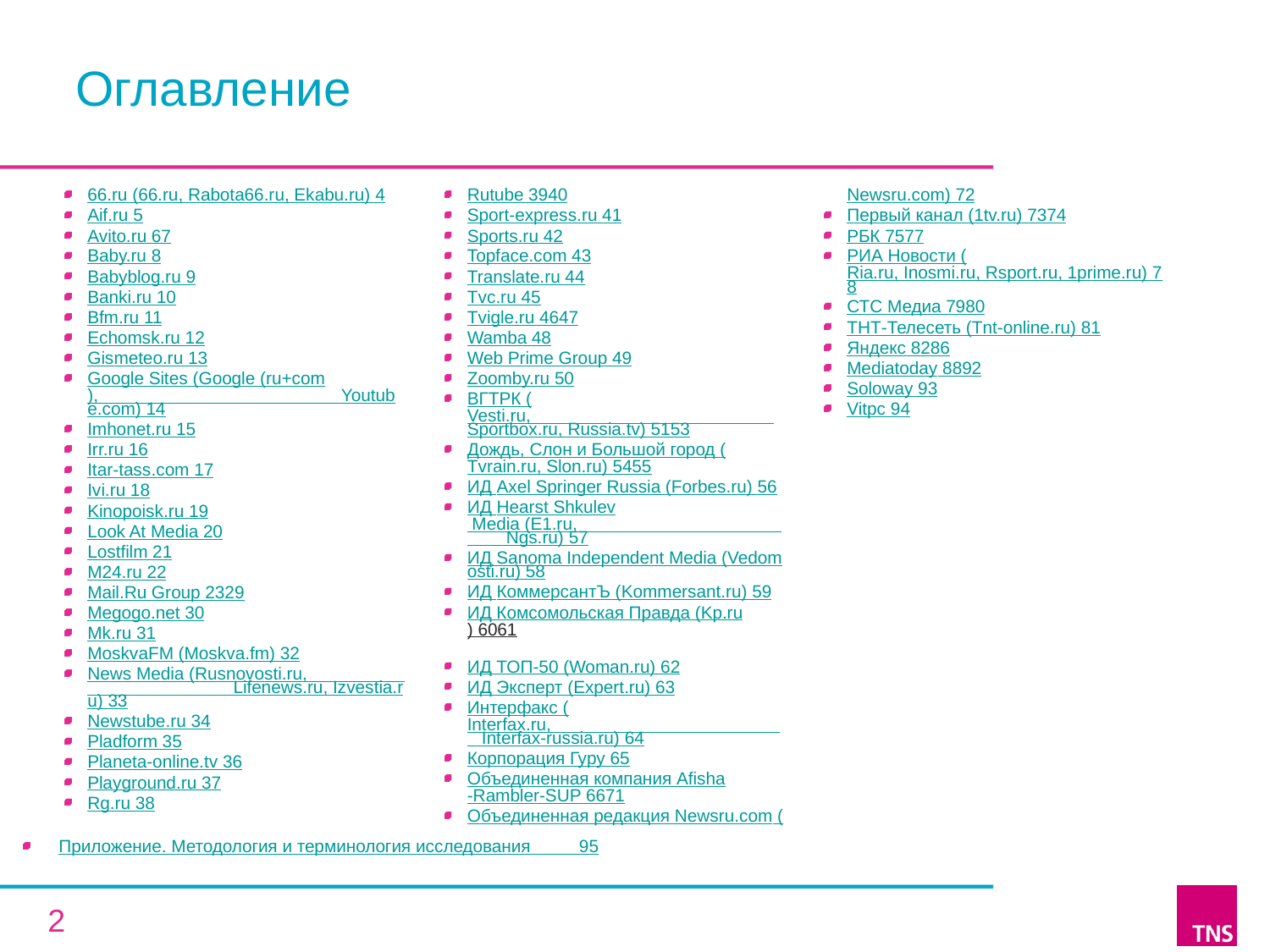

Оглавление
66.ru (66.ru, Rabota66.ru, Ekabu.ru) 	4
Aif.ru 	5
Avito.ru 	6­7
Baby.ru 	8
Babyblog.ru 	9
Banki.ru 	10
Bfm.ru 	11
Echomsk.ru 	12
Gismeteo.ru 	13
Google Sites (Google (ru+com),                                                  Youtube.com) 	14
Imhonet.ru 	15
Irr.ru 	16
Itar-tass.com 	17
Ivi.ru 	18
Kinopoisk.ru 	19
Look At Media 	20
Lostfilm 	21
M24.ru 	22
Mail.Ru Group 	23­29
Megogo.net 	30
Mk.ru 	31
MoskvaFM (Moskva.fm) 	32
News Media (Rusnovosti.ru,                                                  Lifenews.ru, Izvestia.ru) 	33
Newstube.ru 	34
Pladform 	35
Planeta-online.tv 	36
Playground.ru 	37
Rg.ru 	38
Rutube 	39­40
Sport-express.ru 	41
Sports.ru 	42
Topface.com 	43
Translate.ru 	44
Tvc.ru 	45
Tvigle.ru 	46­47
Wamba 	48
Web Prime Group 	49
Zoomby.ru 	50
ВГТРК (Vesti.ru,                                                  Sportbox.ru, Russia.tv) 	51­53
Дождь, Слон и Большой город (Tvrain.ru, Slon.ru) 	54­55
ИД Axel Springer Russia (Forbes.ru) 	56
ИД Hearst Shkulev Media (E1.ru,                                                  Ngs.ru) 	57
ИД Sanoma Independent Media (Vedomosti.ru) 	58
ИД КоммерсантЪ (Kommersant.ru) 	59
ИД Комсомольская Правда (Kp.ru) 60­61
ИД ТОП-50 (Woman.ru) 	62
ИД Эксперт (Expert.ru) 	63
Интерфакс (Interfax.ru,                                                  Interfax-russia.ru) 	64
Корпорация Гуру 	65
Объединенная компания Afisha-Rambler-SUP 	66­71
Объединенная редакция Newsru.com (Newsru.com) 	72
Первый канал (1tv.ru) 	73­74
РБК 	75­77
РИА Новости (Ria.ru, Inosmi.ru, Rsport.ru, 1prime.ru) 	78
СТС Медиа 	79­80
ТНТ-Телесеть (Tnt-online.ru) 	81
Яндекс 	82­86
Mediatoday 	88­92
Soloway 	93
Vitpc 	94

Приложение. Методология и терминология исследования          95

2